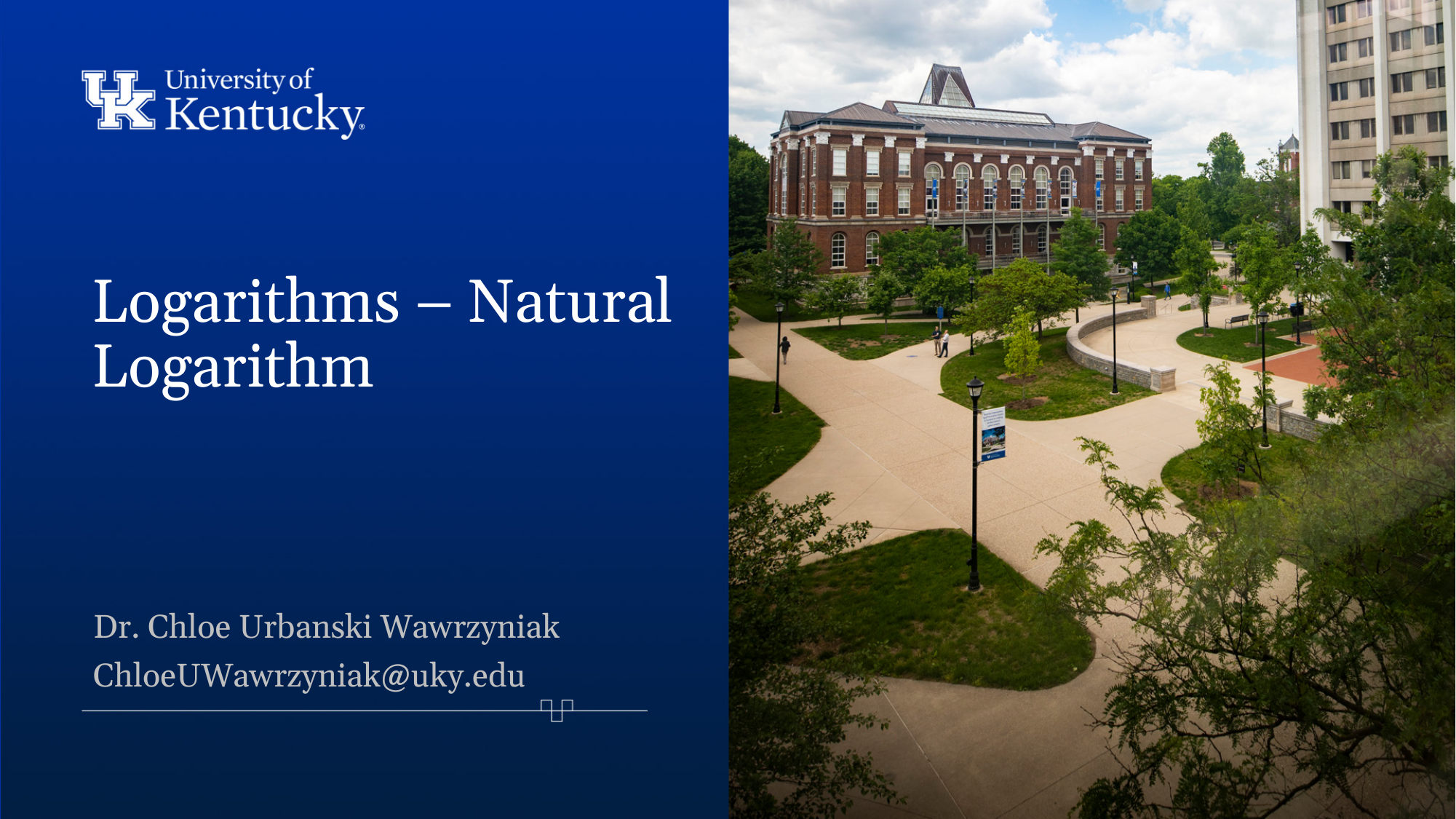

# Logarithms – Natural Logarithm
Dr. Chloe Urbanski Wawrzyniak
ChloeUWawrzyniak@uky.edu